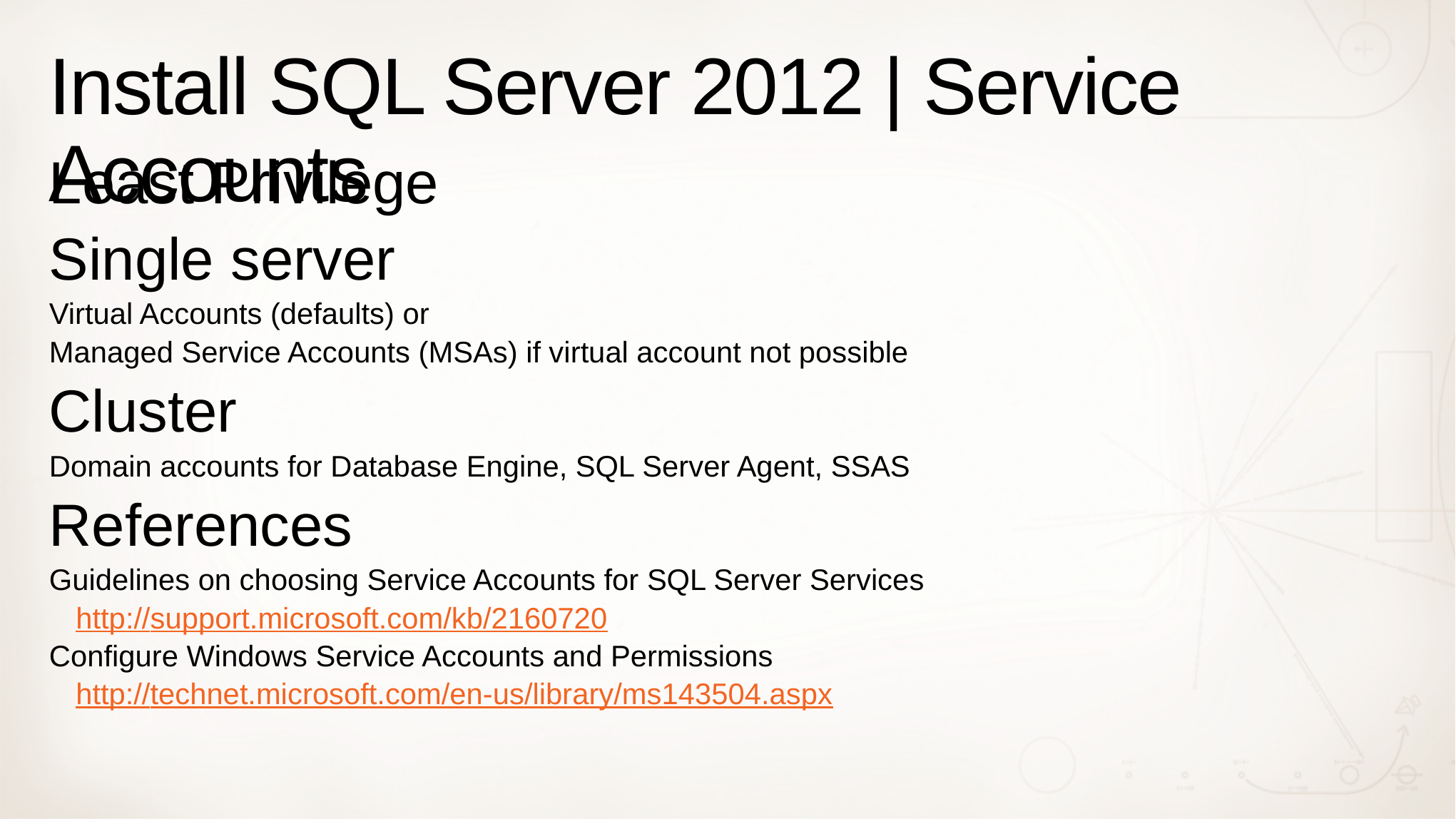

# Install SQL Server 2012 | Service Accounts
Least Privilege
Single server
Virtual Accounts (defaults) or
Managed Service Accounts (MSAs) if virtual account not possible
Cluster
Domain accounts for Database Engine, SQL Server Agent, SSAS
References
Guidelines on choosing Service Accounts for SQL Server Services
http://support.microsoft.com/kb/2160720
Configure Windows Service Accounts and Permissions
http://technet.microsoft.com/en-us/library/ms143504.aspx